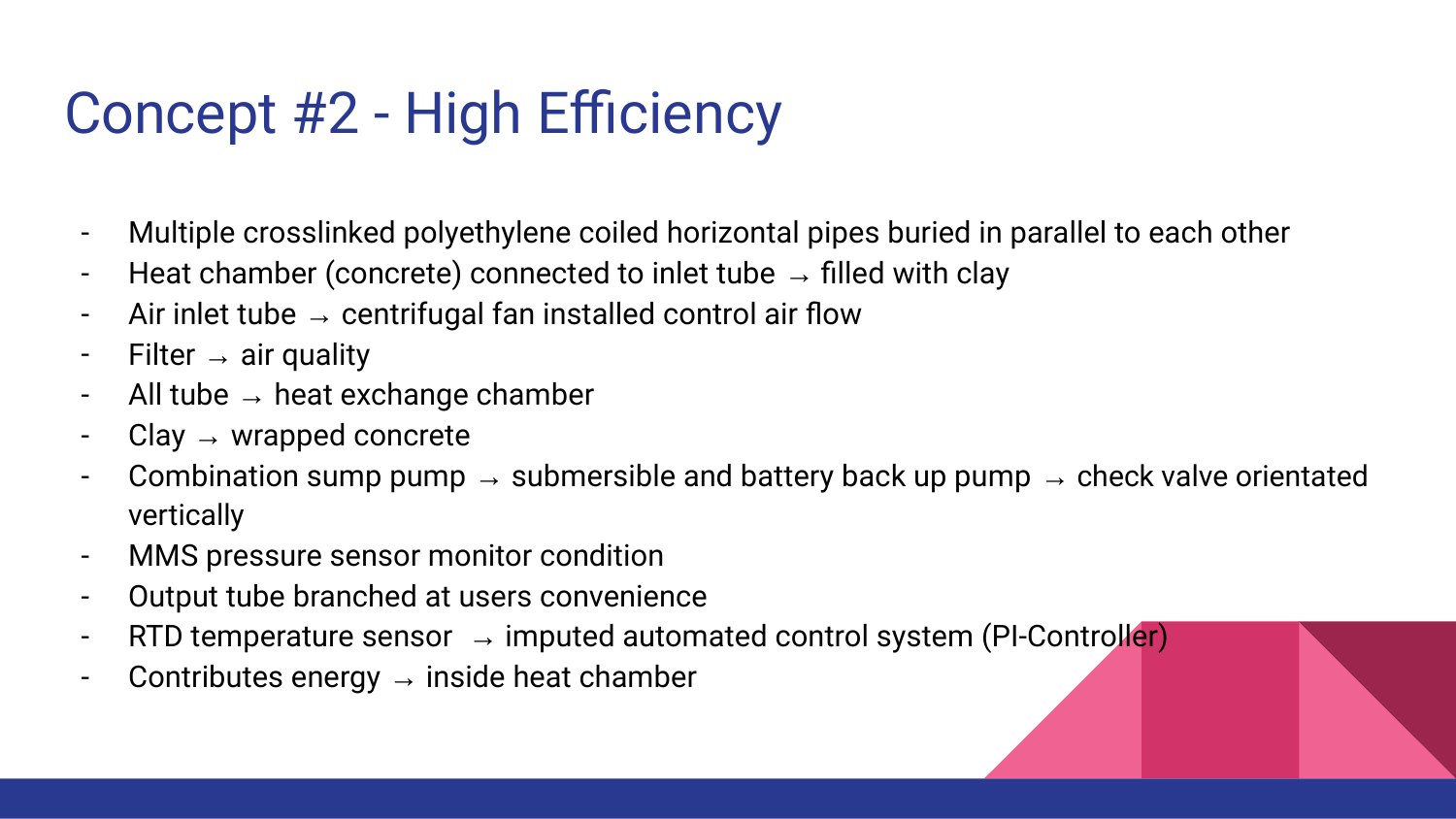

# Concept #2 - High Efficiency
Multiple crosslinked polyethylene coiled horizontal pipes buried in parallel to each other
Heat chamber (concrete) connected to inlet tube → filled with clay
Air inlet tube → centrifugal fan installed control air flow
Filter → air quality
All tube → heat exchange chamber
Clay → wrapped concrete
Combination sump pump → submersible and battery back up pump → check valve orientated vertically
MMS pressure sensor monitor condition
Output tube branched at users convenience
RTD temperature sensor  → imputed automated control system (PI-Controller)
Contributes energy → inside heat chamber